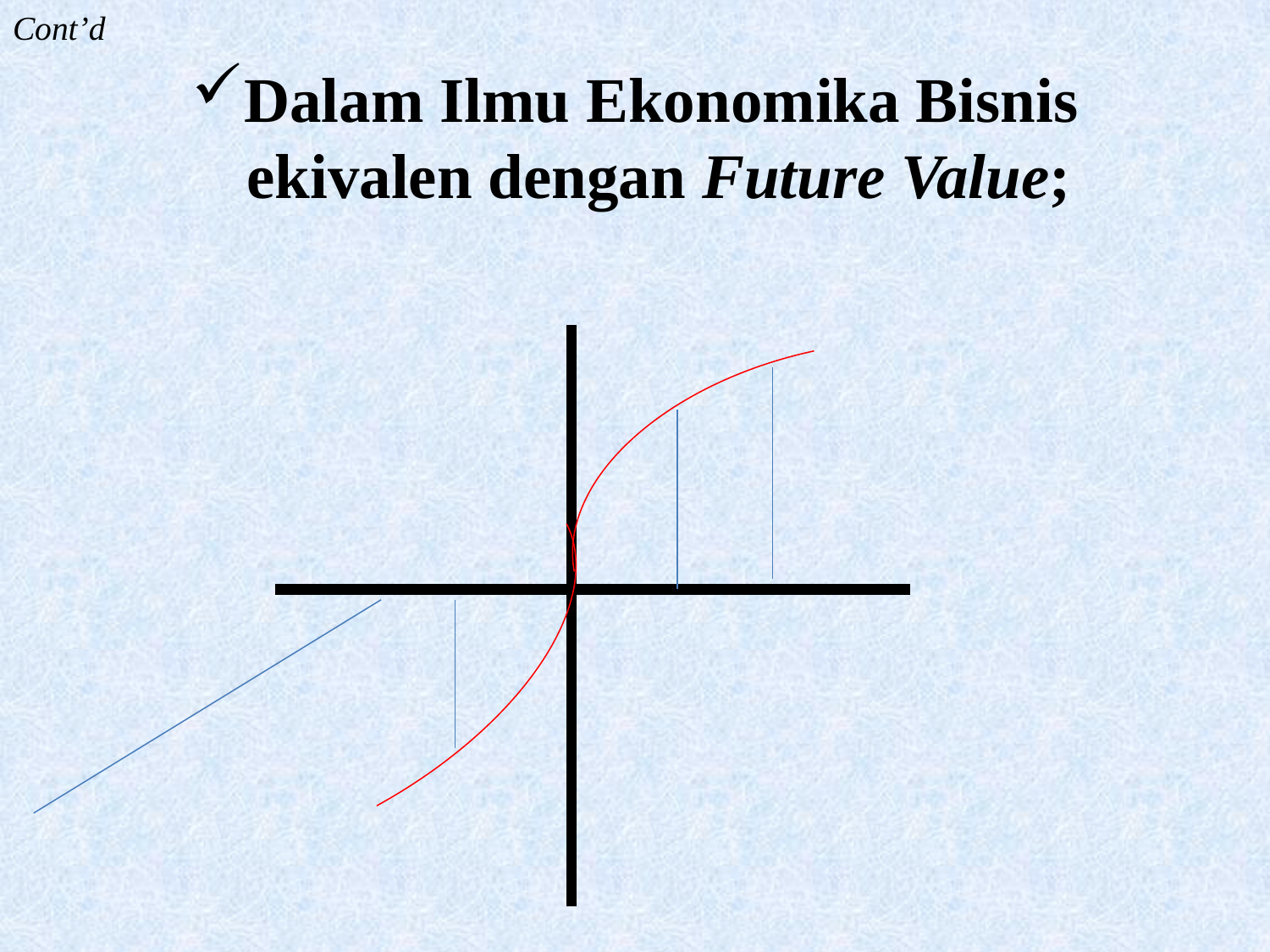

# Cont’d
Dalam Ilmu Ekonomika Bisnis ekivalen dengan Future Value;